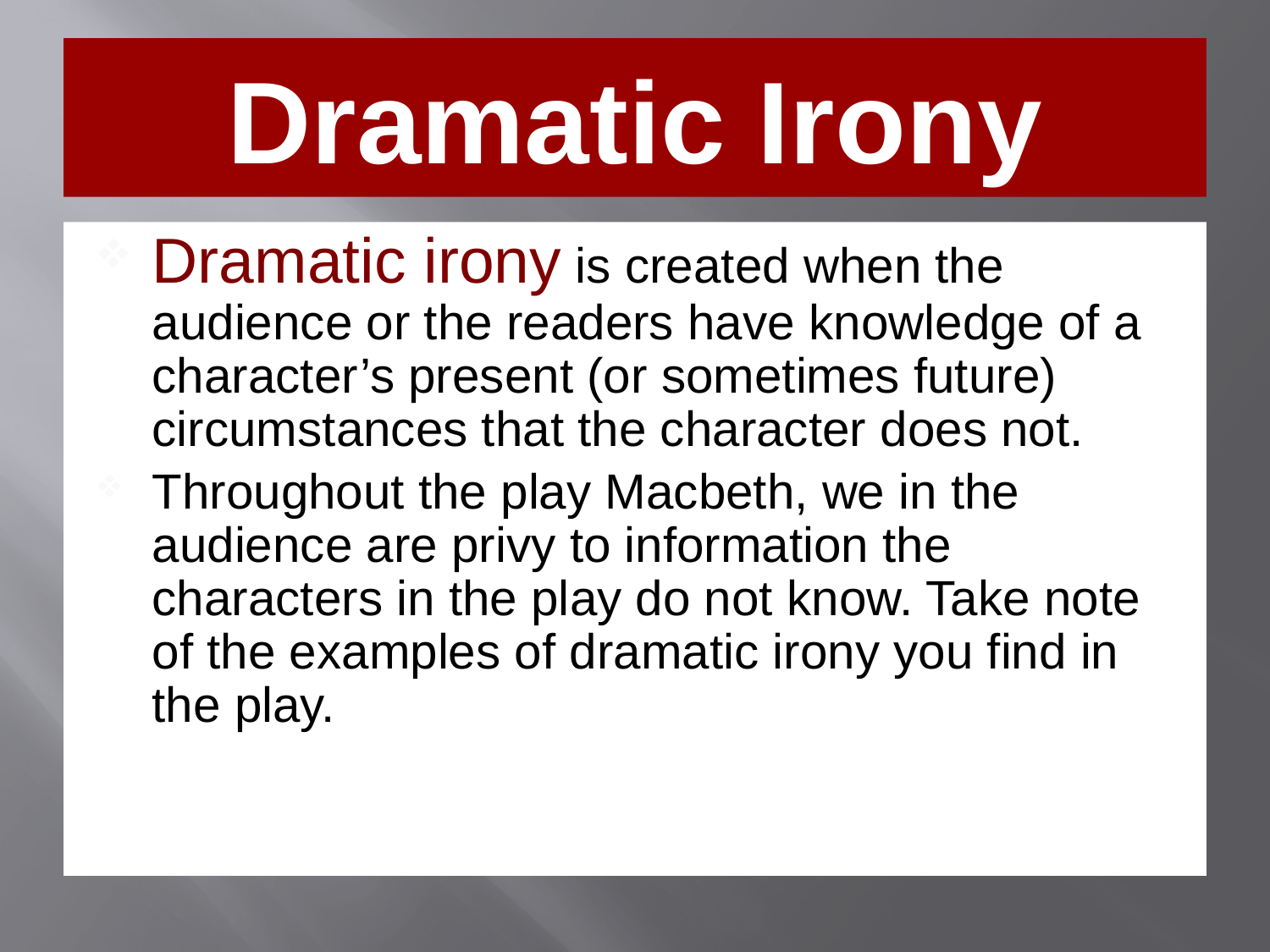

# Dramatic Irony
Dramatic irony is created when the audience or the readers have knowledge of a character’s present (or sometimes future) circumstances that the character does not.
Throughout the play Macbeth, we in the audience are privy to information the characters in the play do not know. Take note of the examples of dramatic irony you find in the play.